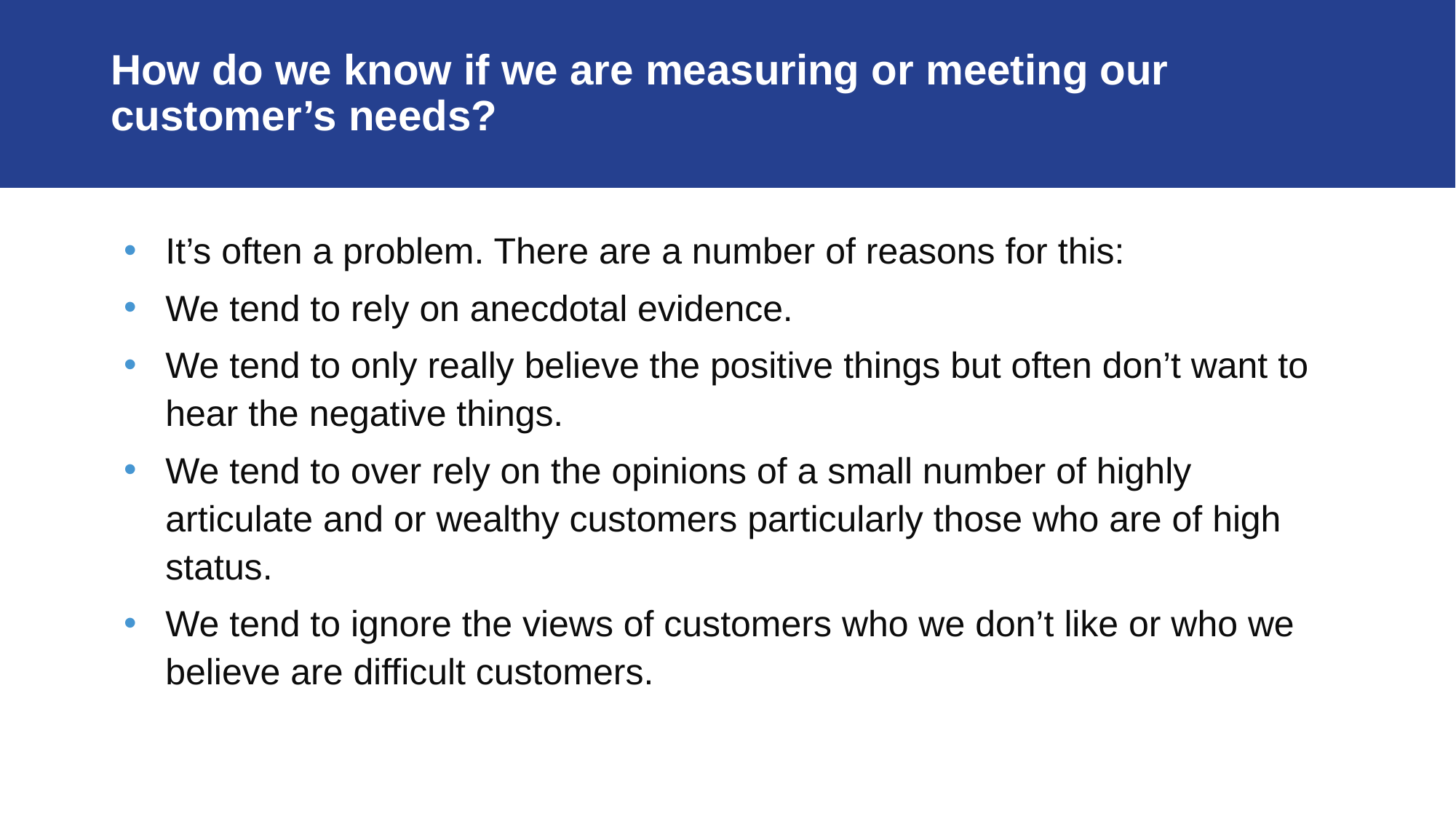

# How do we know if we are measuring or meeting our customer’s needs?
It’s often a problem. There are a number of reasons for this:
We tend to rely on anecdotal evidence.
We tend to only really believe the positive things but often don’t want to hear the negative things.
We tend to over rely on the opinions of a small number of highly articulate and or wealthy customers particularly those who are of high status.
We tend to ignore the views of customers who we don’t like or who we believe are difficult customers.